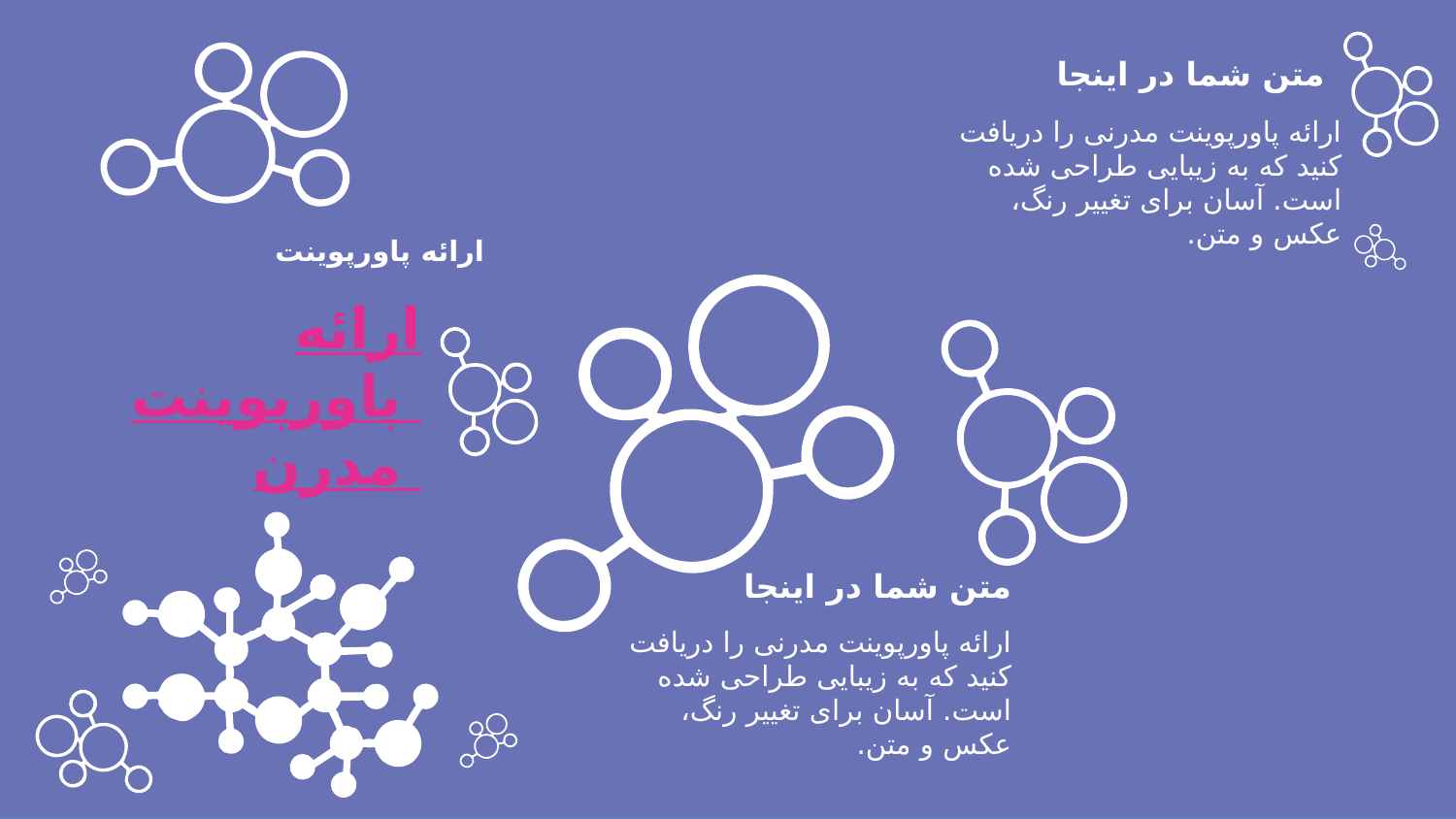

متن شما در اینجا
ارائه پاورپوینت مدرنی را دریافت کنید که به زیبایی طراحی شده است. آسان برای تغییر رنگ، عکس و متن.

ارائه پاورپوینت
ارائه
 پاورپوینت
 مدرن

متن شما در اینجا
ارائه پاورپوینت مدرنی را دریافت کنید که به زیبایی طراحی شده است. آسان برای تغییر رنگ، عکس و متن.